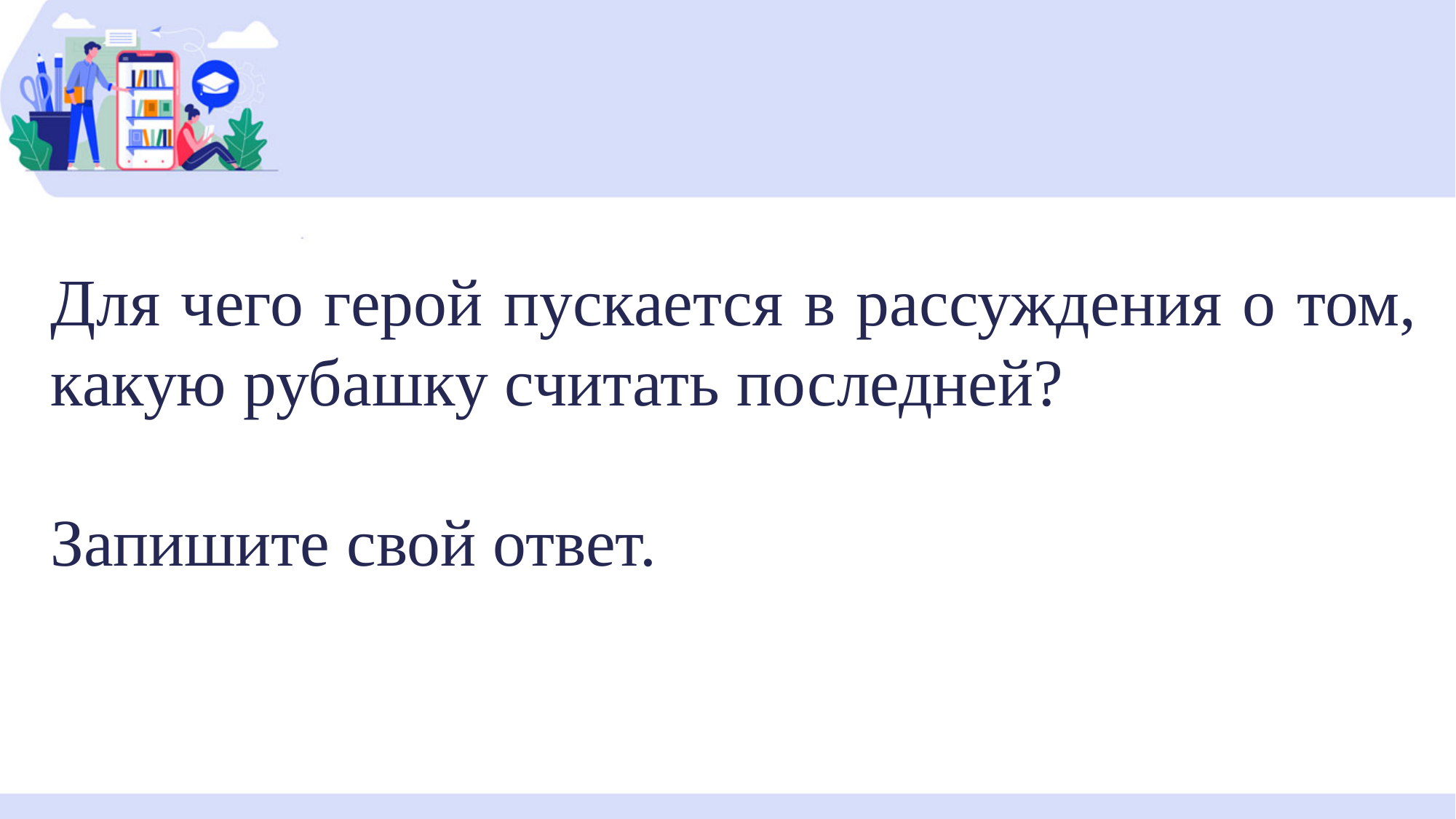

Для чего герой пускается в рассуждения о том, какую рубашку считать последней?

Запишите свой ответ.